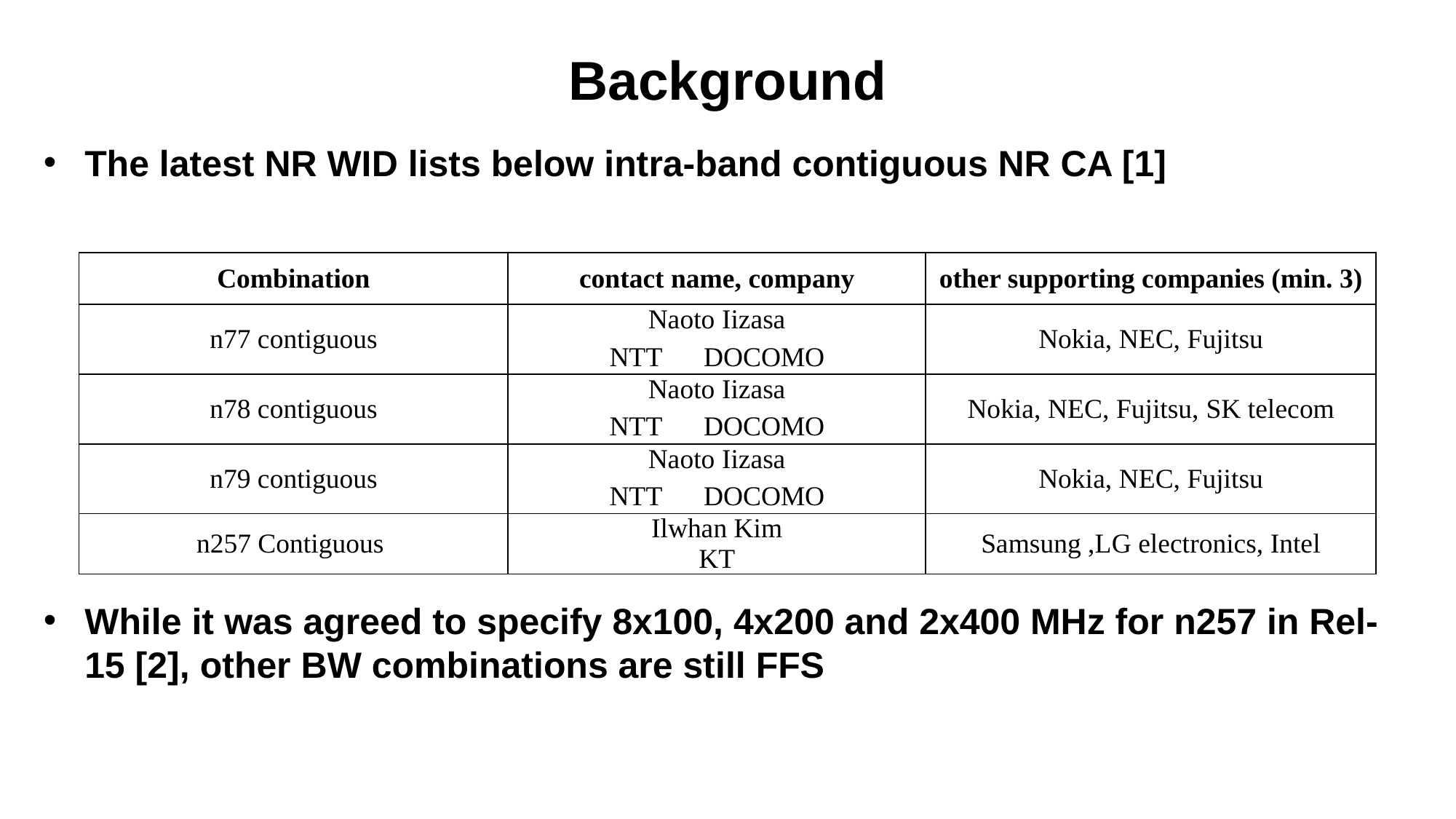

# Background
The latest NR WID lists below intra-band contiguous NR CA [1]

While it was agreed to specify 8x100, 4x200 and 2x400 MHz for n257 in Rel-15 [2], other BW combinations are still FFS
| Combination | contact name, company | other supporting companies (min. 3) |
| --- | --- | --- |
| n77 contiguous | Naoto Iizasa NTT　DOCOMO | Nokia, NEC, Fujitsu |
| n78 contiguous | Naoto Iizasa NTT　DOCOMO | Nokia, NEC, Fujitsu, SK telecom |
| n79 contiguous | Naoto Iizasa NTT　DOCOMO | Nokia, NEC, Fujitsu |
| n257 Contiguous | Ilwhan Kim KT | Samsung ,LG electronics, Intel |